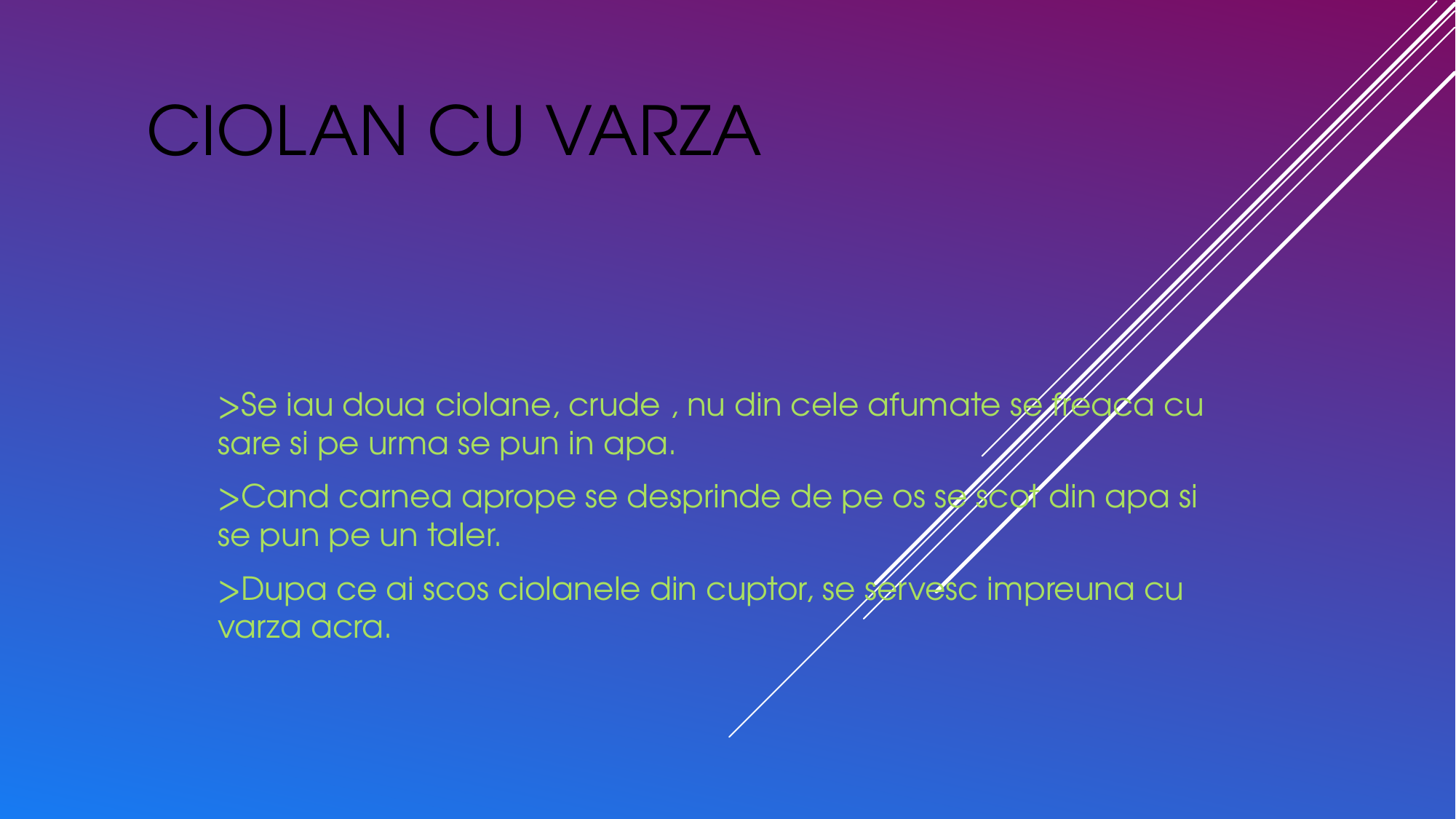

# Ciolan cu varza
>Se iau doua ciolane, crude , nu din cele afumate se freaca cu sare si pe urma se pun in apa.
>Cand carnea aprope se desprinde de pe os se scot din apa si se pun pe un taler.
>Dupa ce ai scos ciolanele din cuptor, se servesc impreuna cu varza acra.